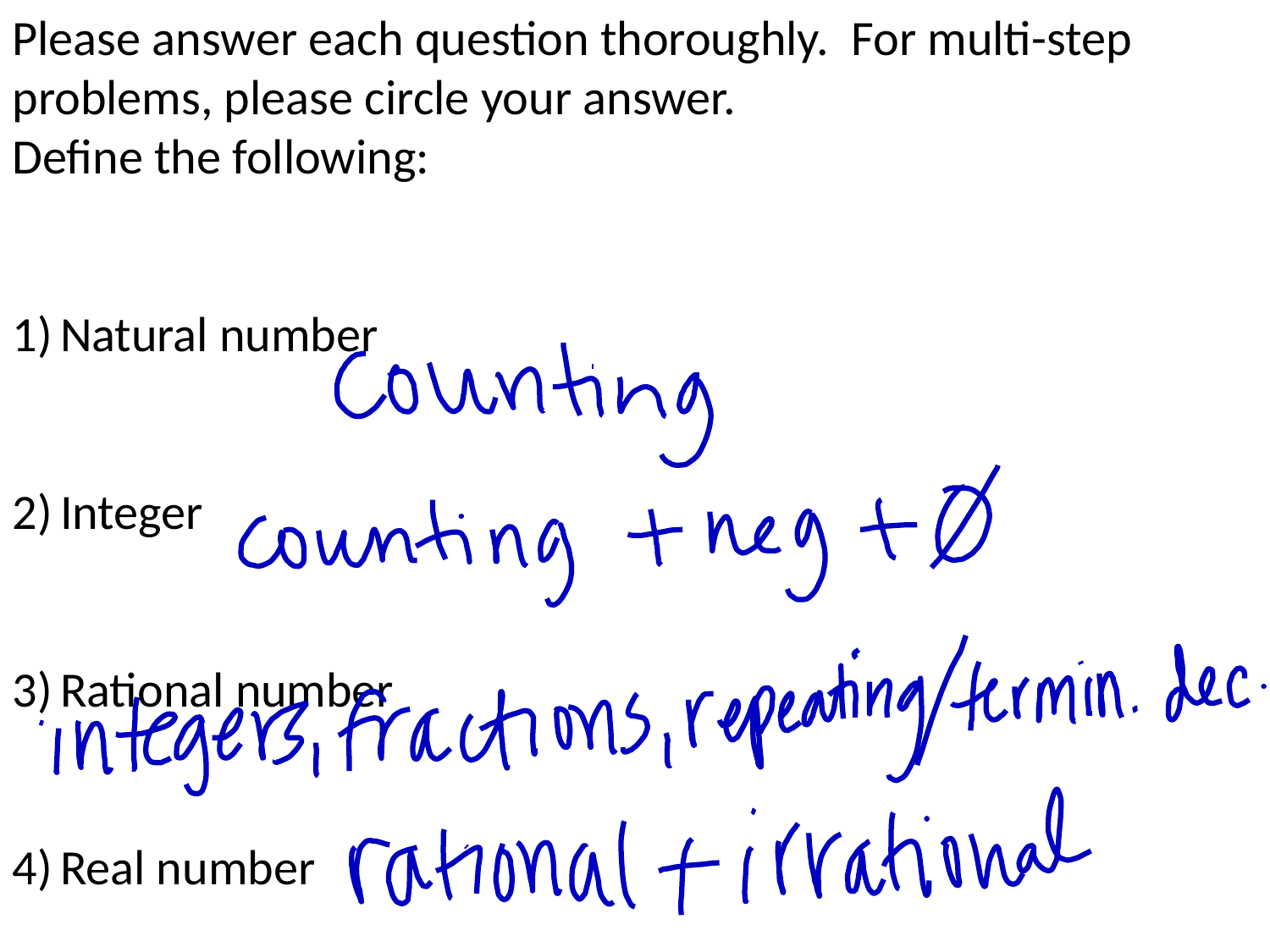

Please answer each question thoroughly.  For multi-step problems, please circle your answer.
Define the following:
Natural number
Integer
Rational number
Real number